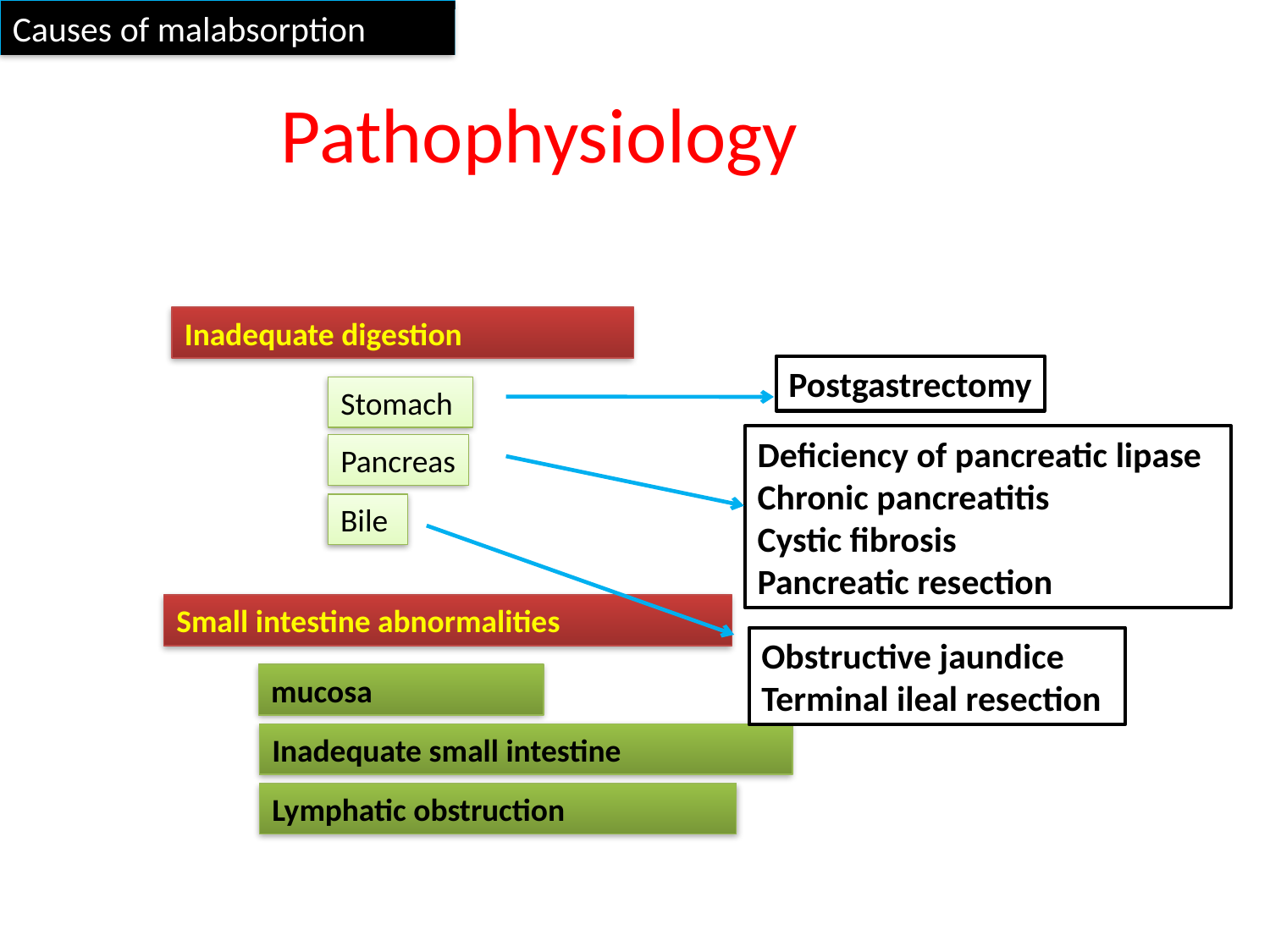

Causes of malabsorption
Pathophysiology
Inadequate digestion
Postgastrectomy
Stomach
Deficiency of pancreatic lipase
Chronic pancreatitis
Cystic fibrosis
Pancreatic resection
Pancreas
Bile
Small intestine abnormalities
Obstructive jaundice
Terminal ileal resection
mucosa
Inadequate small intestine
Lymphatic obstruction